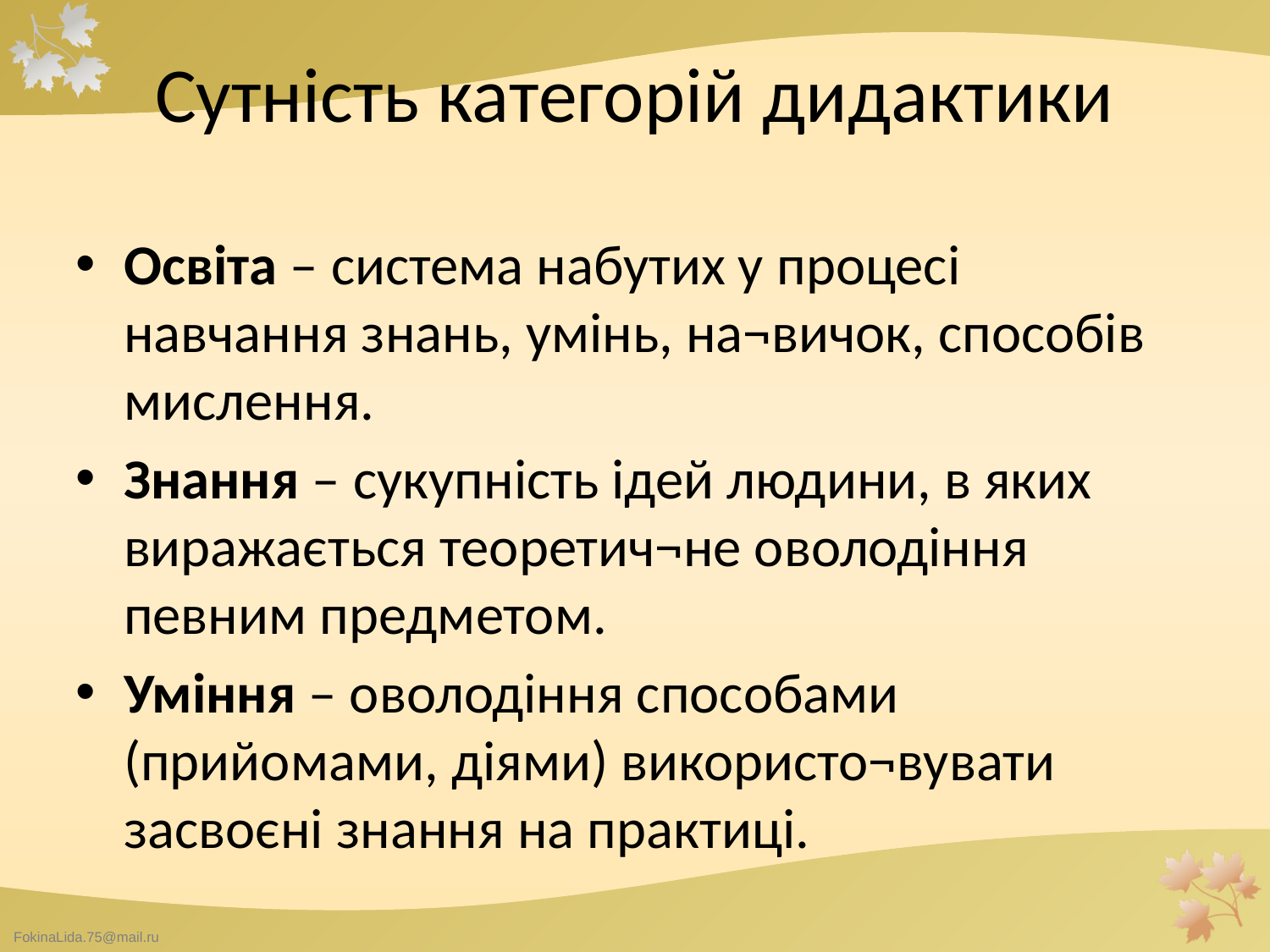

# Сутність категорій дидактики
Освіта – система набутих у процесі навчання знань, умінь, на¬вичок, способів мислення.
Знання – сукупність ідей людини, в яких виражається теоретич¬не оволодіння певним предметом.
Уміння – оволодіння способами (прийомами, діями) використо¬вувати засвоєні знання на практиці.